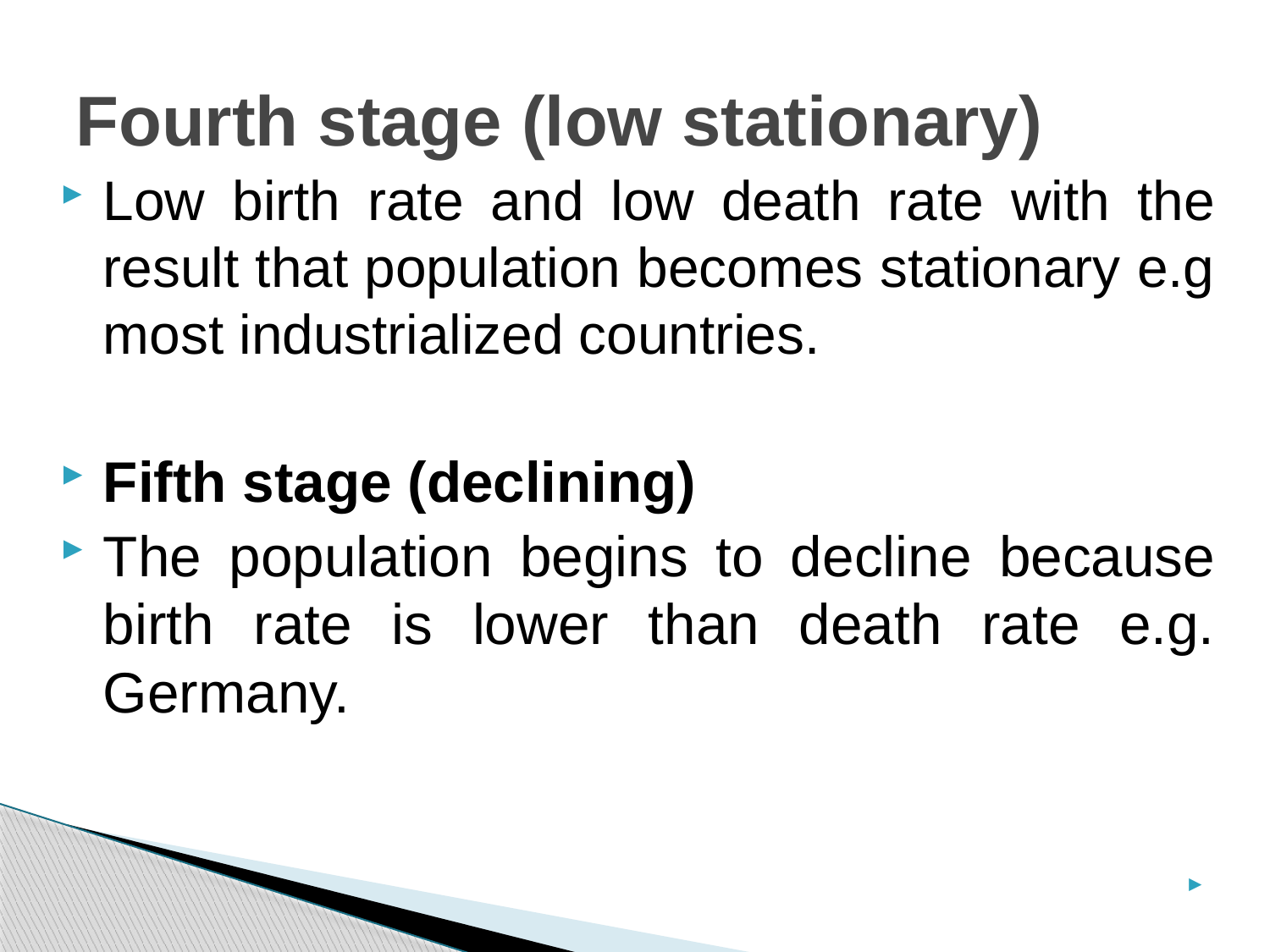

# Fourth stage (low stationary)
Low birth rate and low death rate with the result that population becomes stationary e.g most industrialized countries.

Fifth stage (declining)
The population begins to decline because birth rate is lower than death rate e.g. Germany.